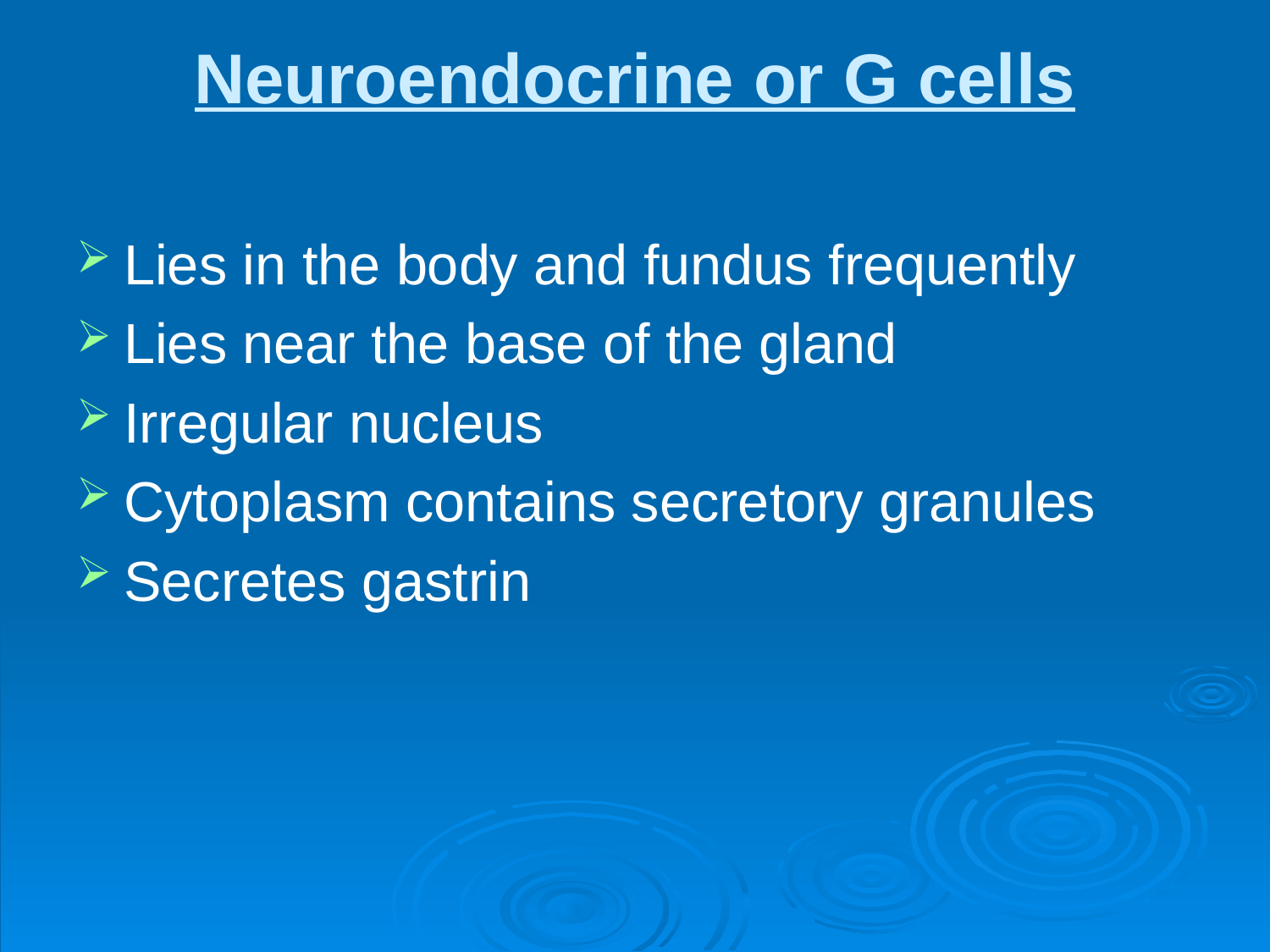

# Neuroendocrine or G cells
Lies in the body and fundus frequently
Lies near the base of the gland
Irregular nucleus
Cytoplasm contains secretory granules
Secretes gastrin